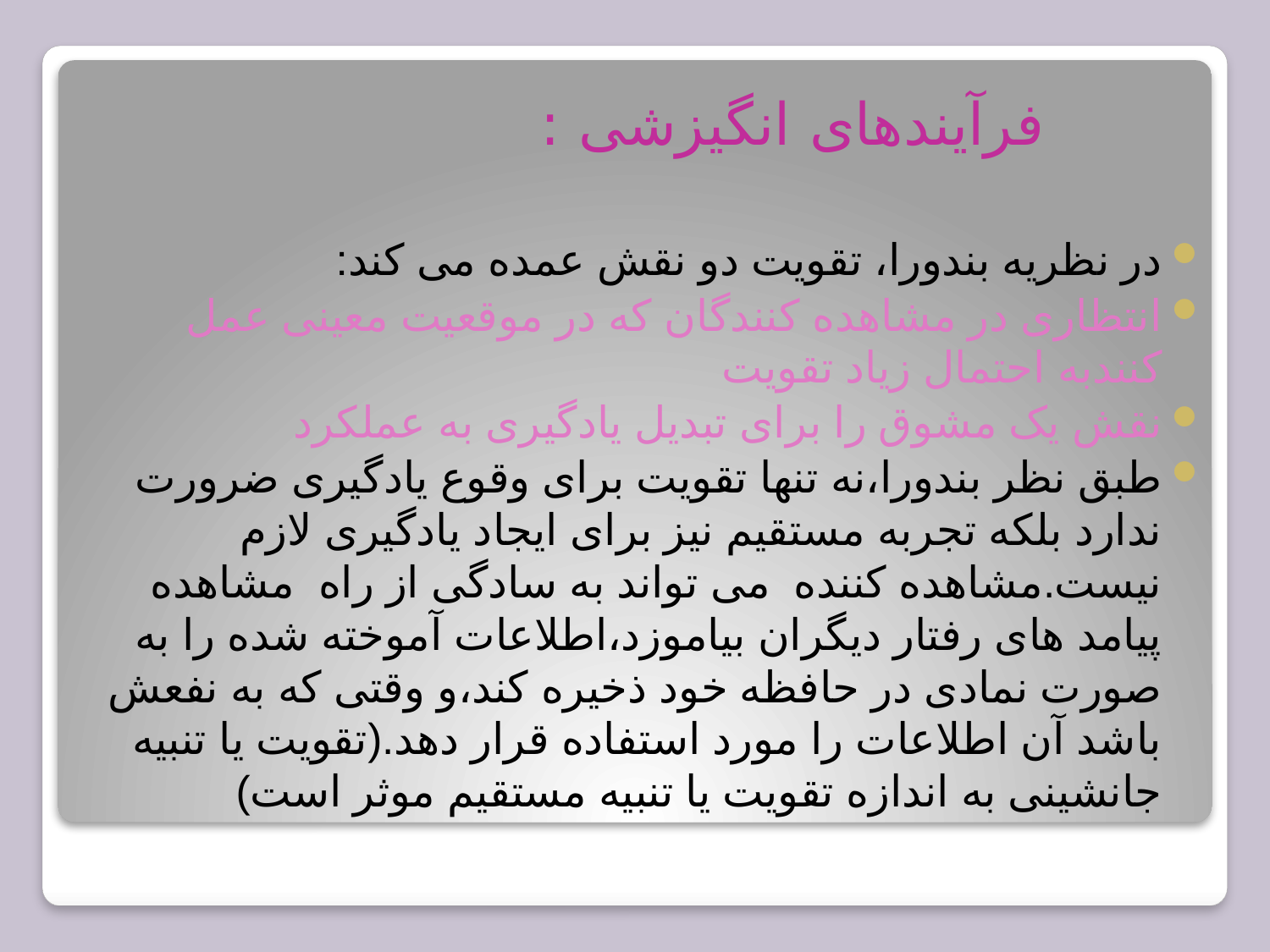

فرآیندهای انگیزشی :

در نظریه بندورا، تقویت دو نقش عمده می کند:
انتظاری در مشاهده کنندگان که در موقعیت معینی عمل کنندبه احتمال زیاد تقویت
نقش یک مشوق را برای تبدیل یادگیری به عملکرد
طبق نظر بندورا،نه تنها تقویت برای وقوع یادگیری ضرورت ندارد بلکه تجربه مستقیم نیز برای ایجاد یادگیری لازم نیست.مشاهده کننده  می تواند به سادگی از راه  مشاهده پیامد های رفتار دیگران بیاموزد،اطلاعات آموخته شده را به صورت نمادی در حافظه خود ذخیره کند،و وقتی که به نفعش باشد آن اطلاعات را مورد استفاده قرار دهد.(تقویت یا تنبیه جانشینی به اندازه تقویت یا تنبیه مستقیم موثر است)